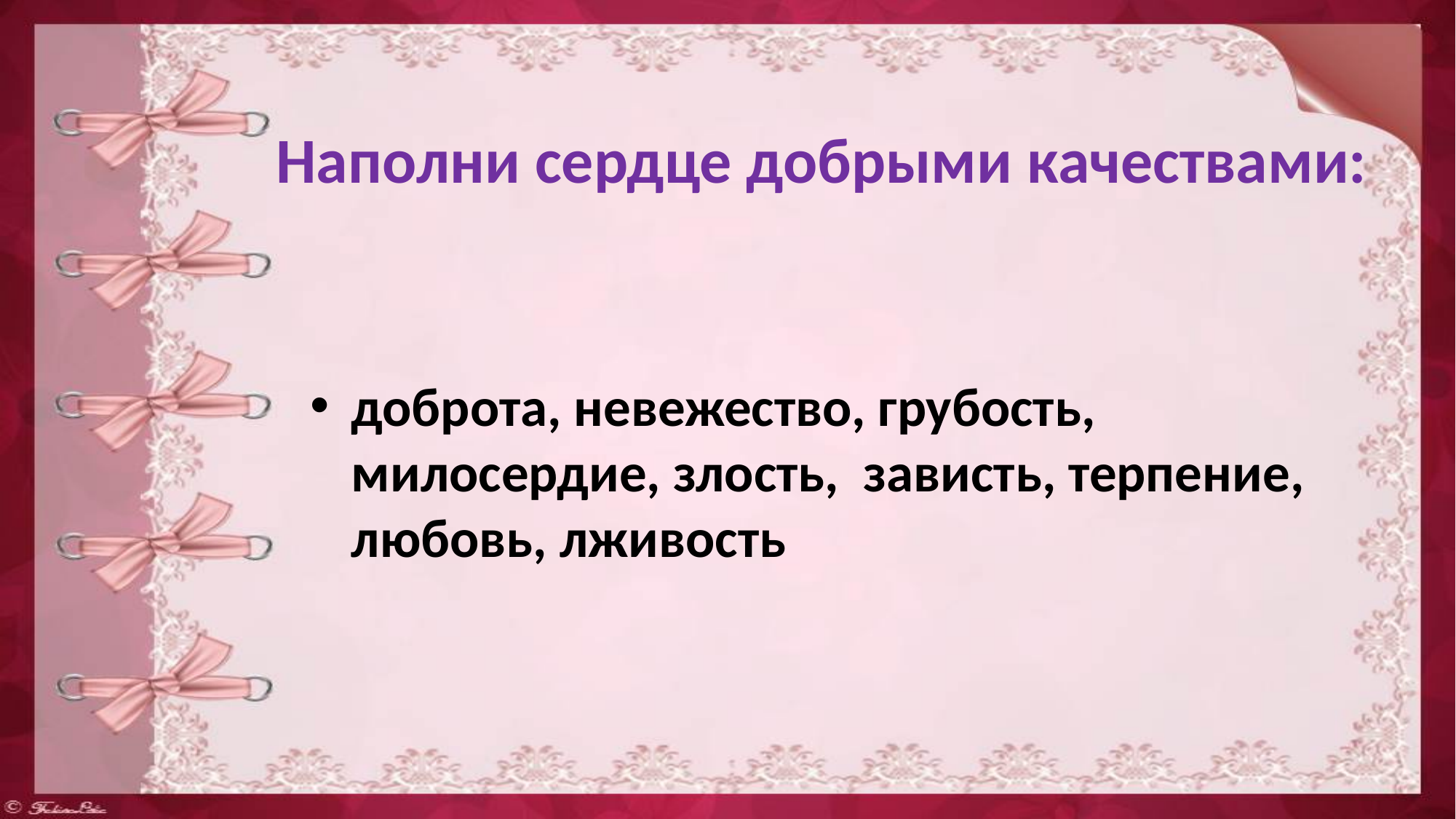

# Наполни сердце добрыми качествами:
доброта, невежество, грубость, милосердие, злость,  зависть, терпение, любовь, лживость